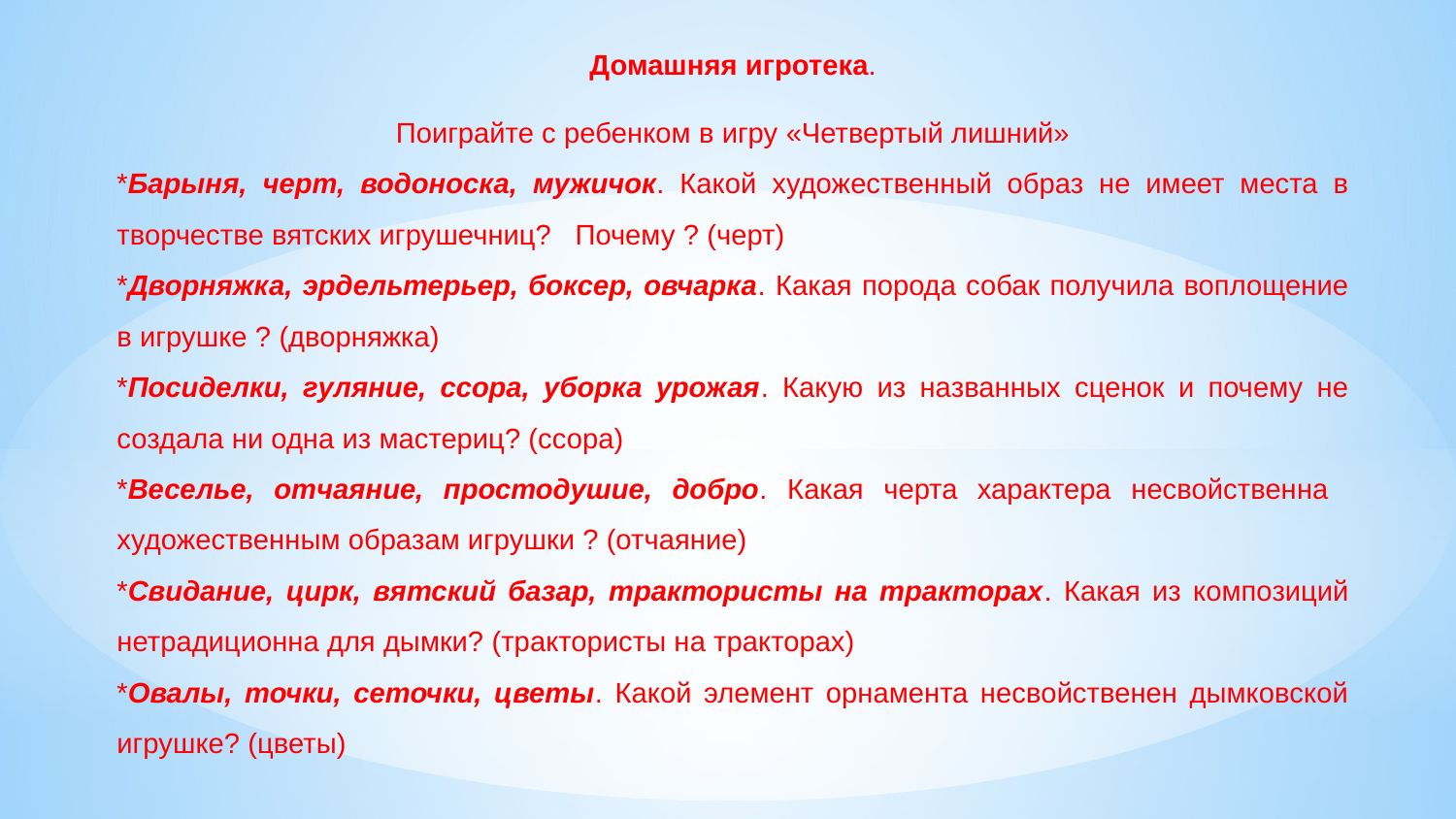

Домашняя игротека.

Поиграйте с ребенком в игру «Четвертый лишний»
*Барыня, черт, водоноска, мужичок. Какой художественный образ не имеет места в творчестве вятских игрушечниц?   Почему ? (черт)
*Дворняжка, эрдельтерьер, боксер, овчарка. Какая порода собак получила воплощение в игрушке ? (дворняжка)
*Посиделки, гуляние, ссора, уборка урожая. Какую из названных сценок и почему не создала ни одна из мастериц? (ссора)
*Веселье, отчаяние, простодушие, добро. Какая черта характера несвойственна  художественным образам игрушки ? (отчаяние)
*Свидание, цирк, вятский базар, трактористы на тракторах. Какая из композиций нетрадиционна для дымки? (трактористы на тракторах)
*Овалы, точки, сеточки, цветы. Какой элемент орнамента несвойственен дымковской игрушке? (цветы)